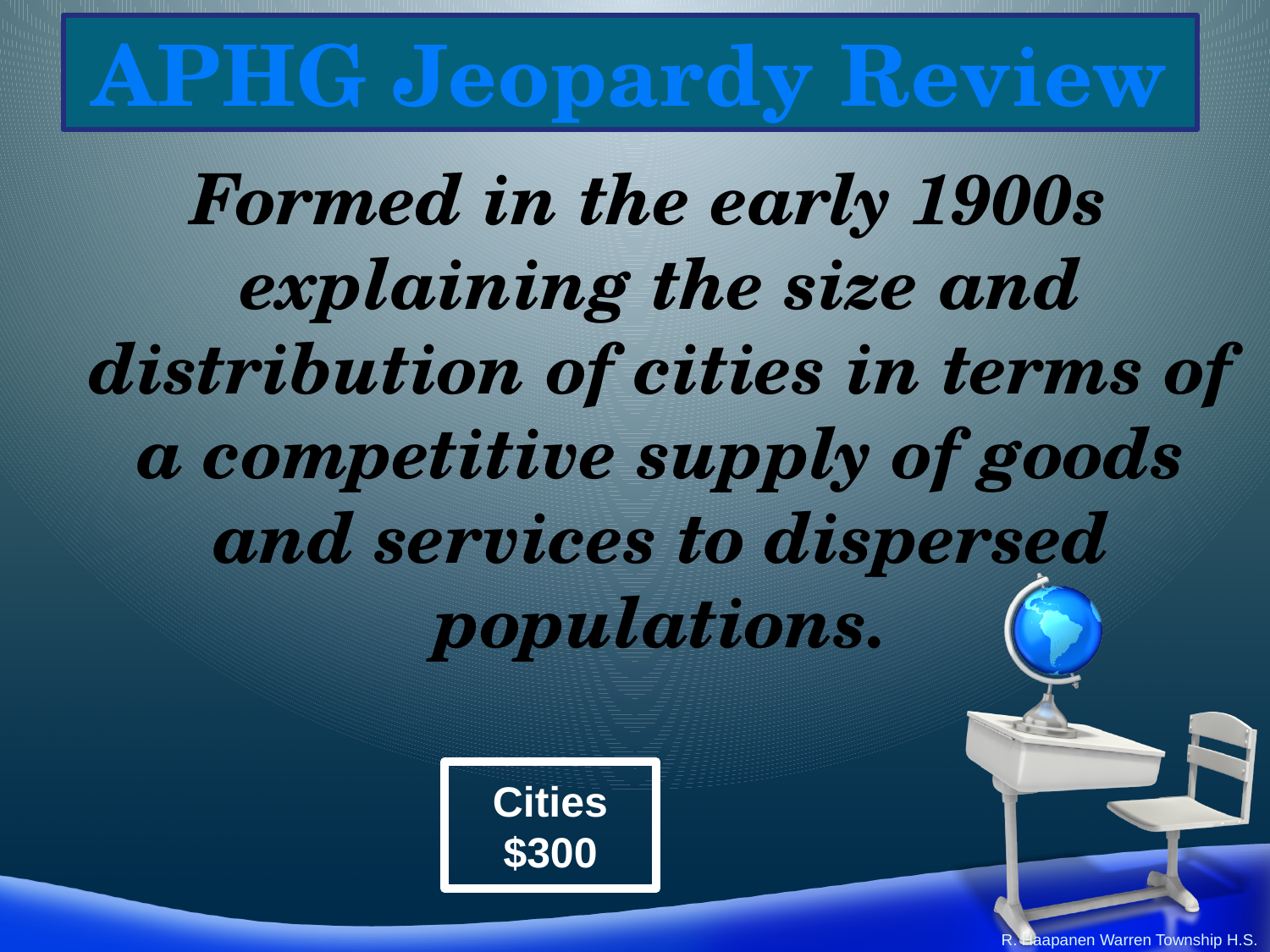

Formed in the early 1900s explaining the size and distribution of cities in terms of a competitive supply of goods and services to dispersed populations.
Cities
$300
R. Haapanen Warren Township H.S.